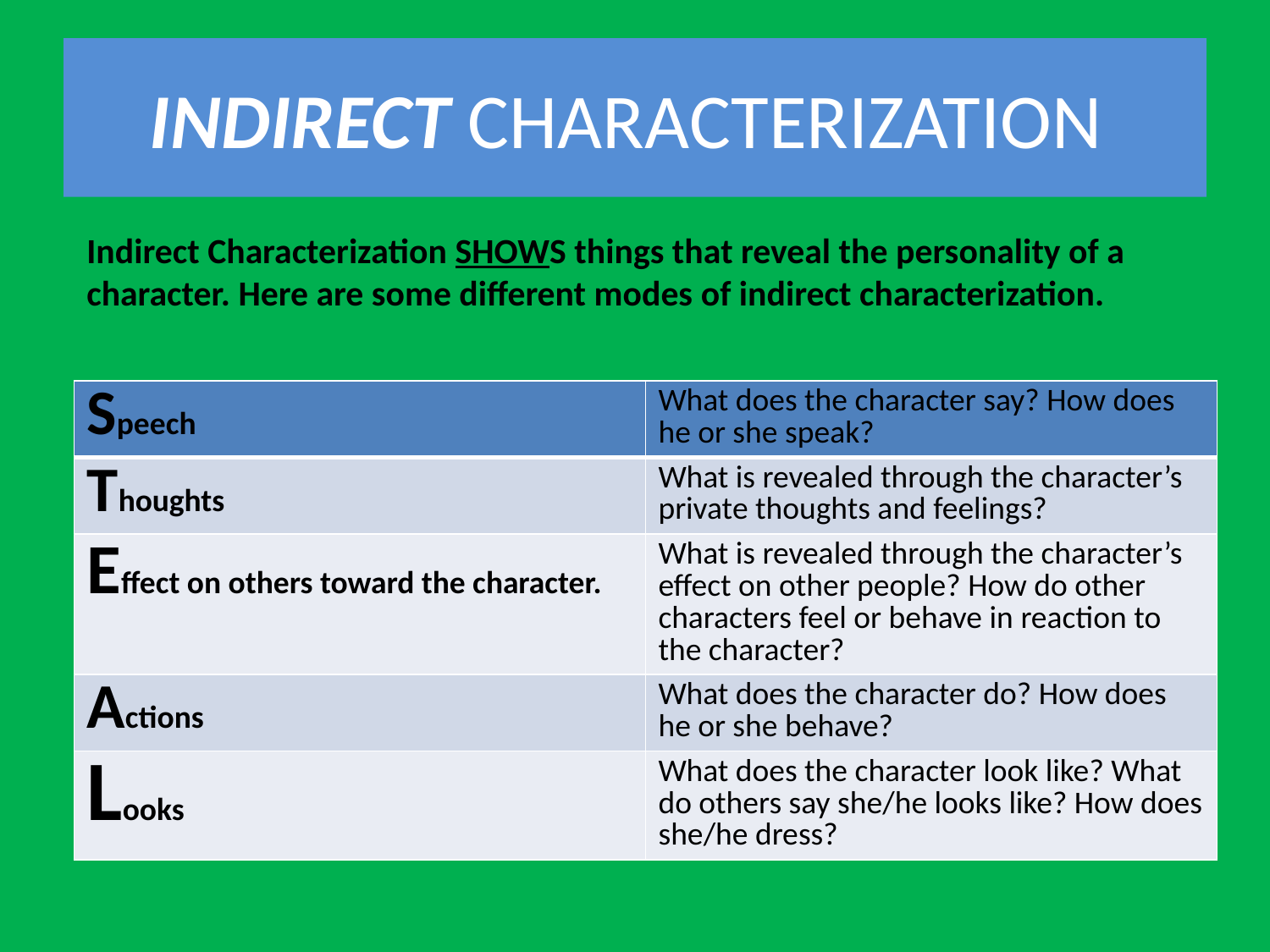

# INDIRECT CHARACTERIZATION
Indirect Characterization SHOWS things that reveal the personality of a character. Here are some different modes of indirect characterization.
| Speech | What does the character say? How does he or she speak? |
| --- | --- |
| Thoughts | What is revealed through the character’s private thoughts and feelings? |
| Effect on others toward the character. | What is revealed through the character’s effect on other people? How do other characters feel or behave in reaction to the character? |
| Actions | What does the character do? How does he or she behave? |
| Looks | What does the character look like? What do others say she/he looks like? How does she/he dress? |